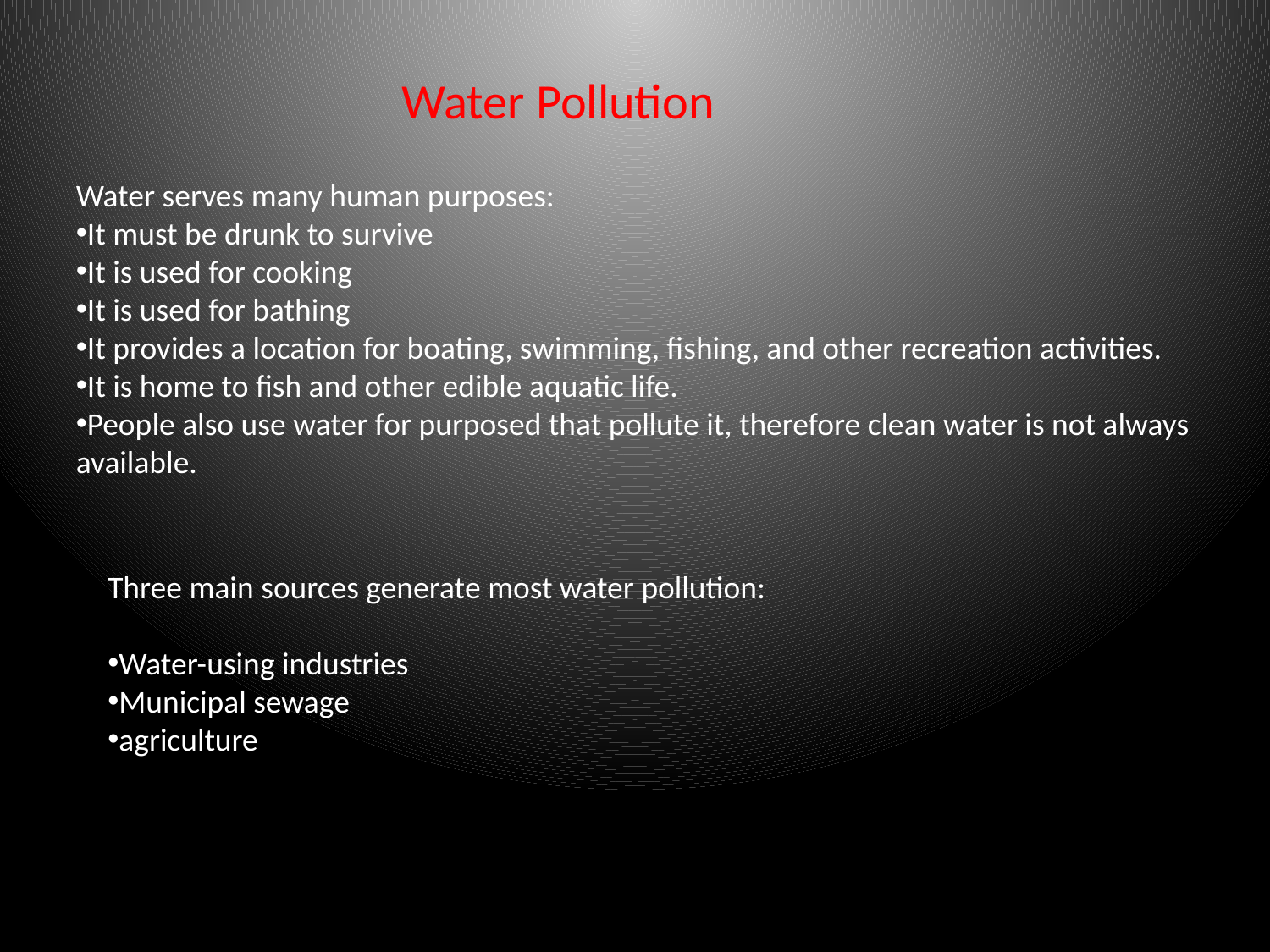

Water Pollution
Water serves many human purposes:
It must be drunk to survive
It is used for cooking
It is used for bathing
It provides a location for boating, swimming, fishing, and other recreation activities.
It is home to fish and other edible aquatic life.
People also use water for purposed that pollute it, therefore clean water is not always available.
Three main sources generate most water pollution:

Water-using industries
Municipal sewage
agriculture